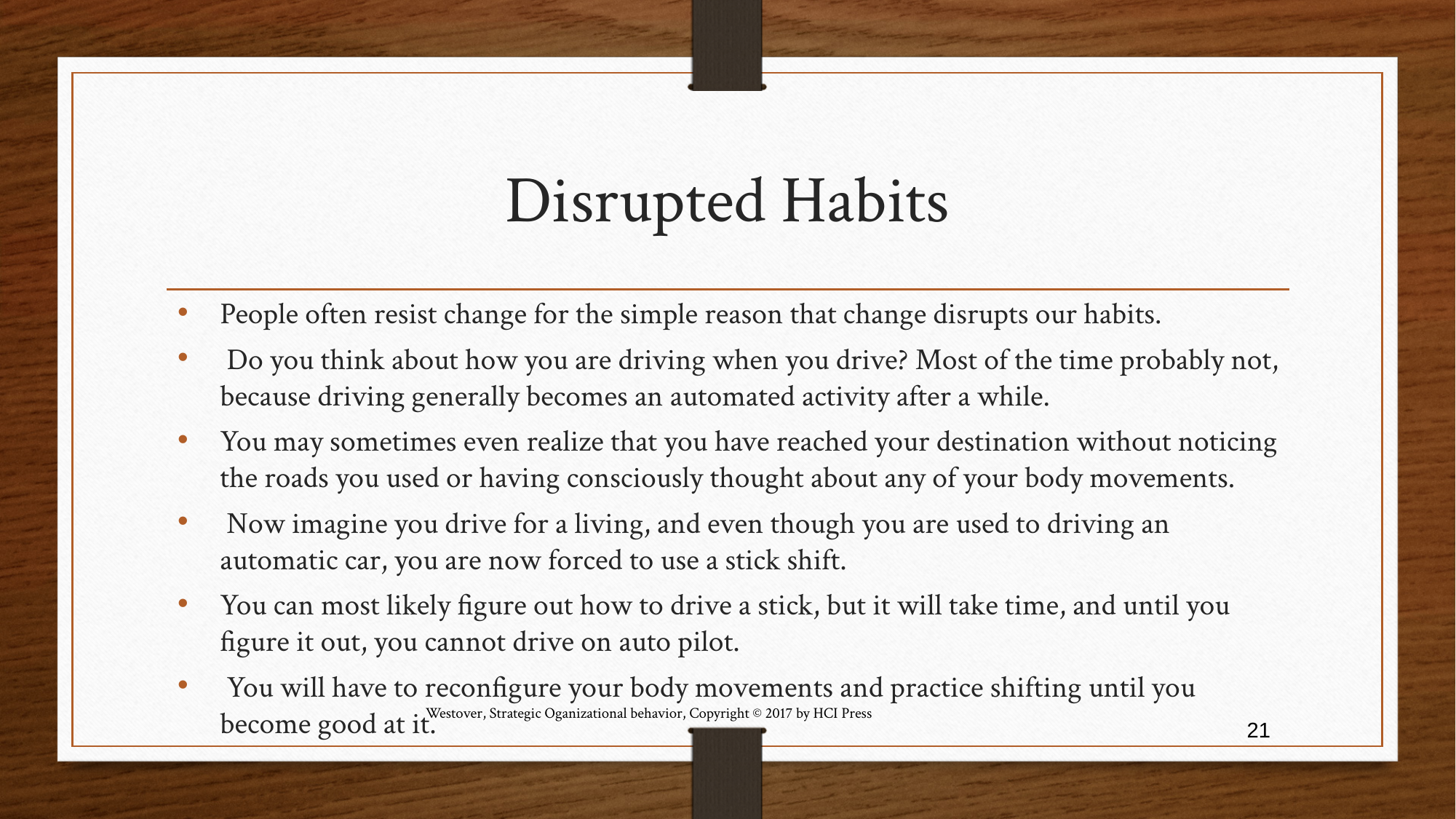

# Disrupted Habits
People often resist change for the simple reason that change disrupts our habits.
 Do you think about how you are driving when you drive? Most of the time probably not, because driving generally becomes an automated activity after a while.
You may sometimes even realize that you have reached your destination without noticing the roads you used or having consciously thought about any of your body movements.
 Now imagine you drive for a living, and even though you are used to driving an automatic car, you are now forced to use a stick shift.
You can most likely figure out how to drive a stick, but it will take time, and until you figure it out, you cannot drive on auto pilot.
 You will have to reconfigure your body movements and practice shifting until you become good at it.
Westover, Strategic Oganizational behavior, Copyright © 2017 by HCI Press
21